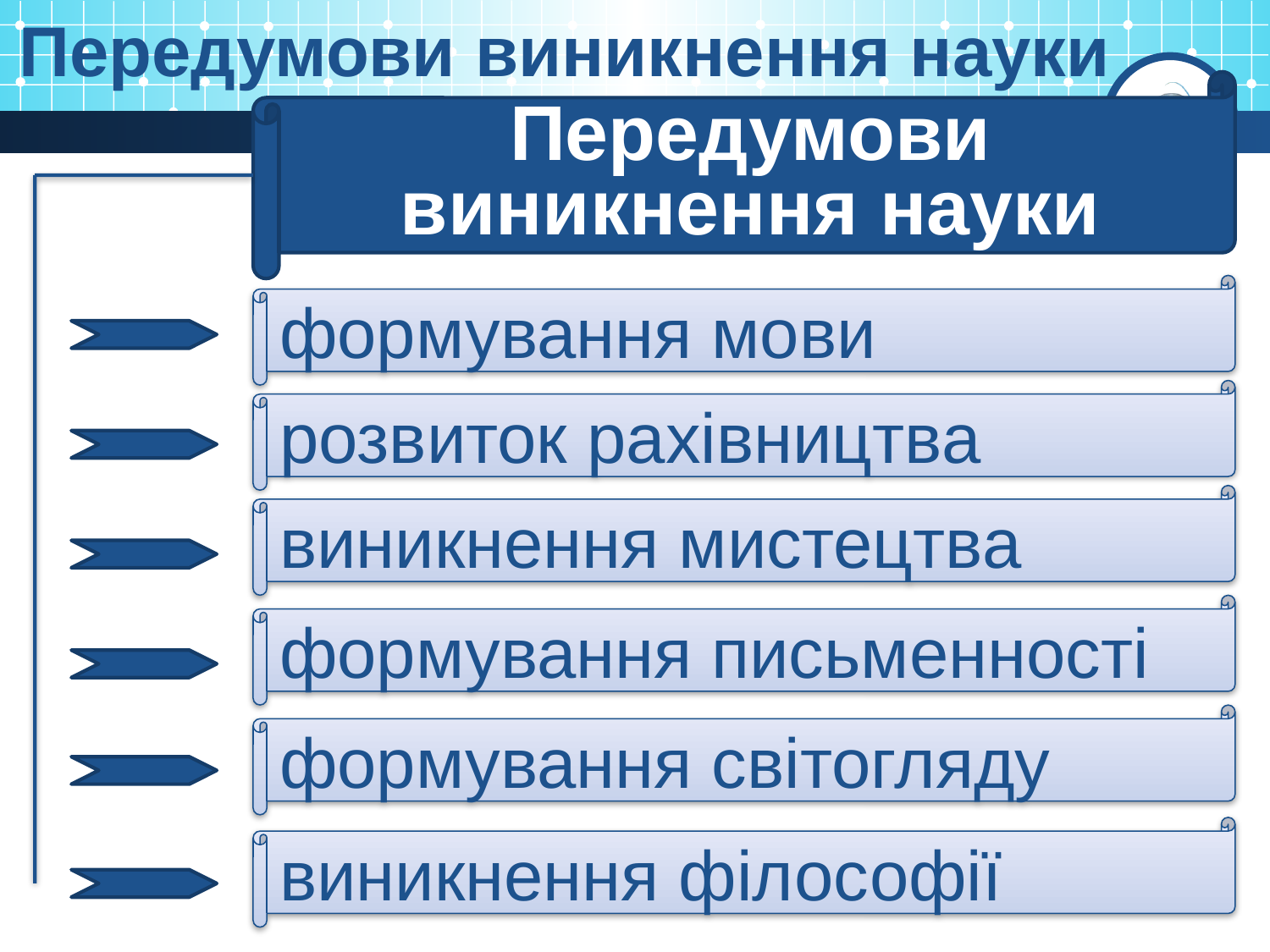

Передумови виникнення науки
Передумови виникнення науки

формування мови

розвиток рахівництва

виникнення мистецтва

формування письменності

формування світогляду

виникнення філософії